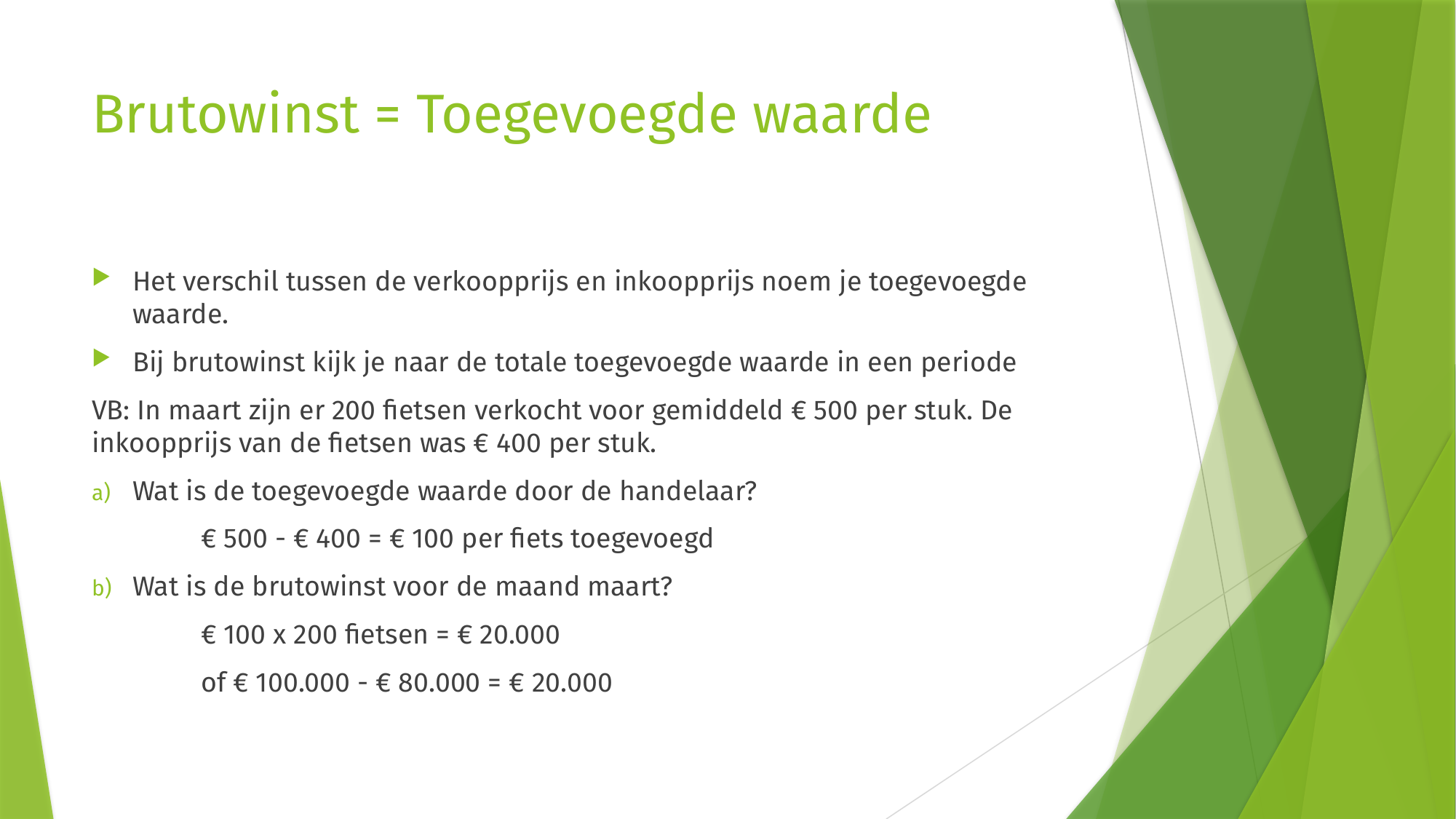

# Brutowinst = Toegevoegde waarde
Het verschil tussen de verkoopprijs en inkoopprijs noem je toegevoegde waarde.
Bij brutowinst kijk je naar de totale toegevoegde waarde in een periode
VB: In maart zijn er 200 fietsen verkocht voor gemiddeld € 500 per stuk. De inkoopprijs van de fietsen was € 400 per stuk.
Wat is de toegevoegde waarde door de handelaar?
	€ 500 - € 400 = € 100 per fiets toegevoegd
Wat is de brutowinst voor de maand maart?
	€ 100 x 200 fietsen = € 20.000
	of € 100.000 - € 80.000 = € 20.000